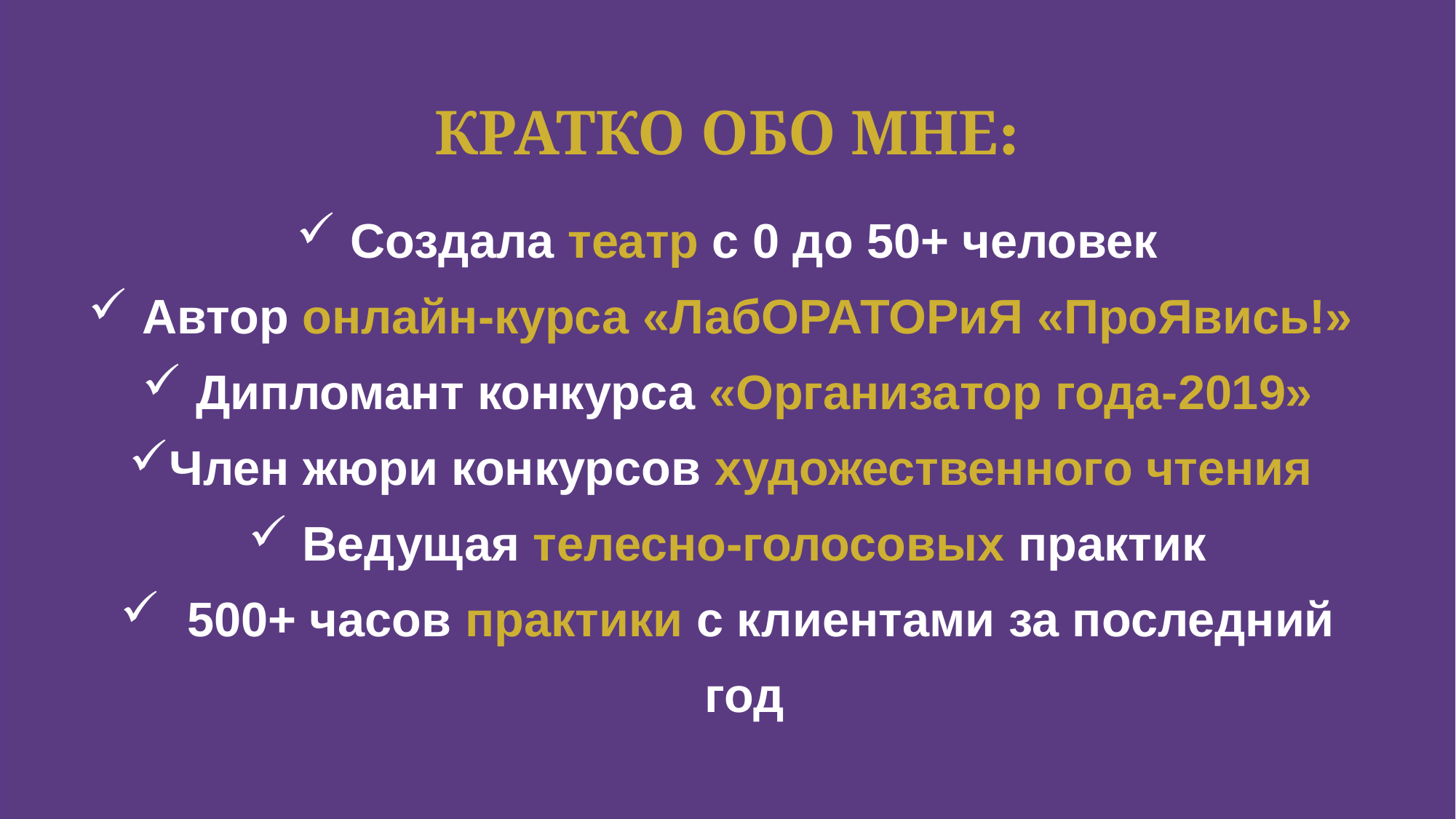

КРАТКО ОБО МНЕ:
 Создала театр с 0 до 50+ человек
 Автор онлайн-курса «ЛабОРАТОРиЯ «ПроЯвись!»
 Дипломант конкурса «Организатор года-2019»
Член жюри конкурсов художественного чтения
 Ведущая телесно-голосовых практик
  500+ часов практики с клиентами за последний год